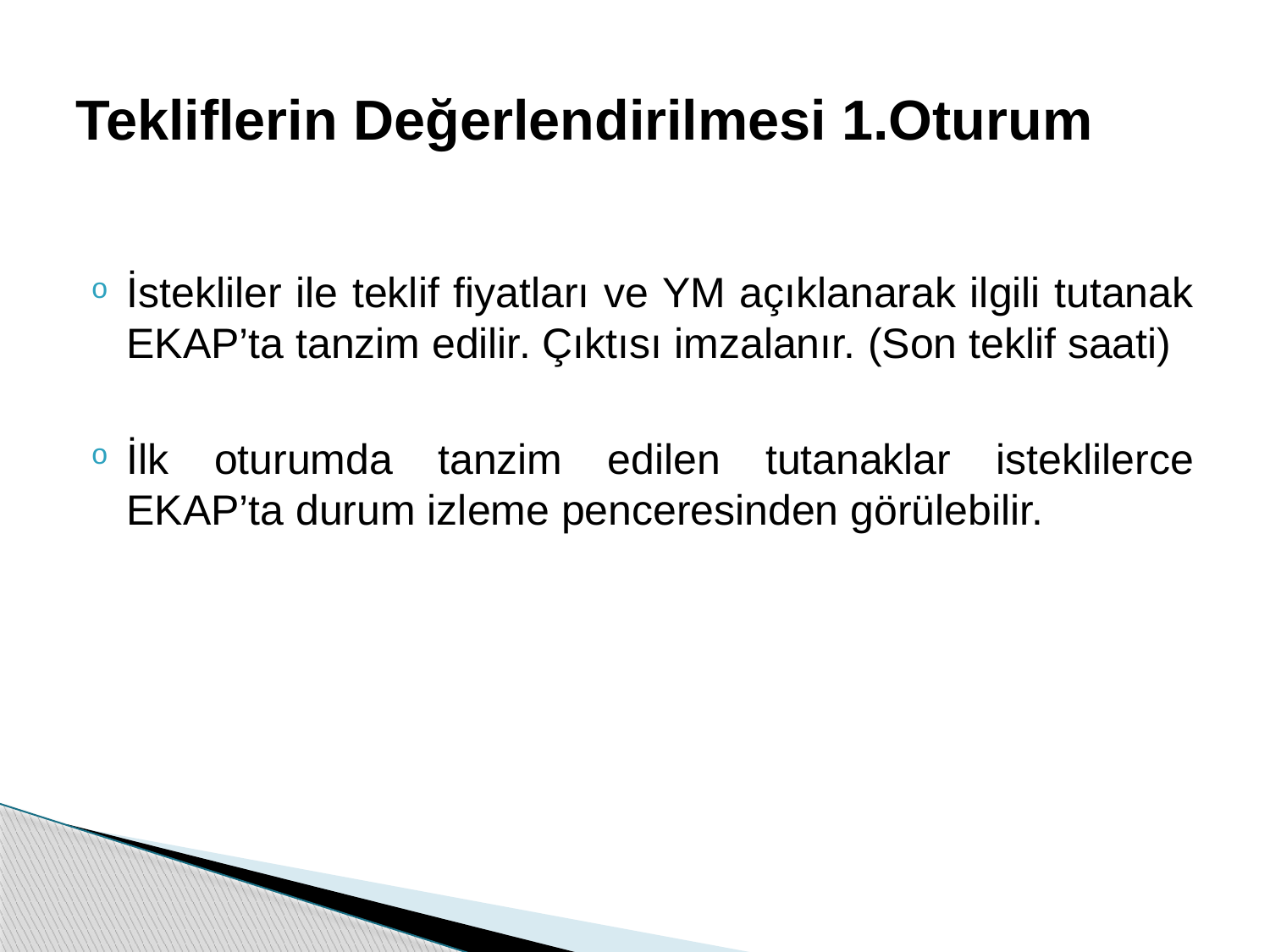

# Tekliflerin Değerlendirilmesi 1.Oturum

İstekliler ile teklif fiyatları ve YM açıklanarak ilgili tutanak EKAP’ta tanzim edilir. Çıktısı imzalanır. (Son teklif saati)

İlk oturumda tanzim edilen tutanaklar isteklilerce EKAP’ta durum izleme penceresinden görülebilir.